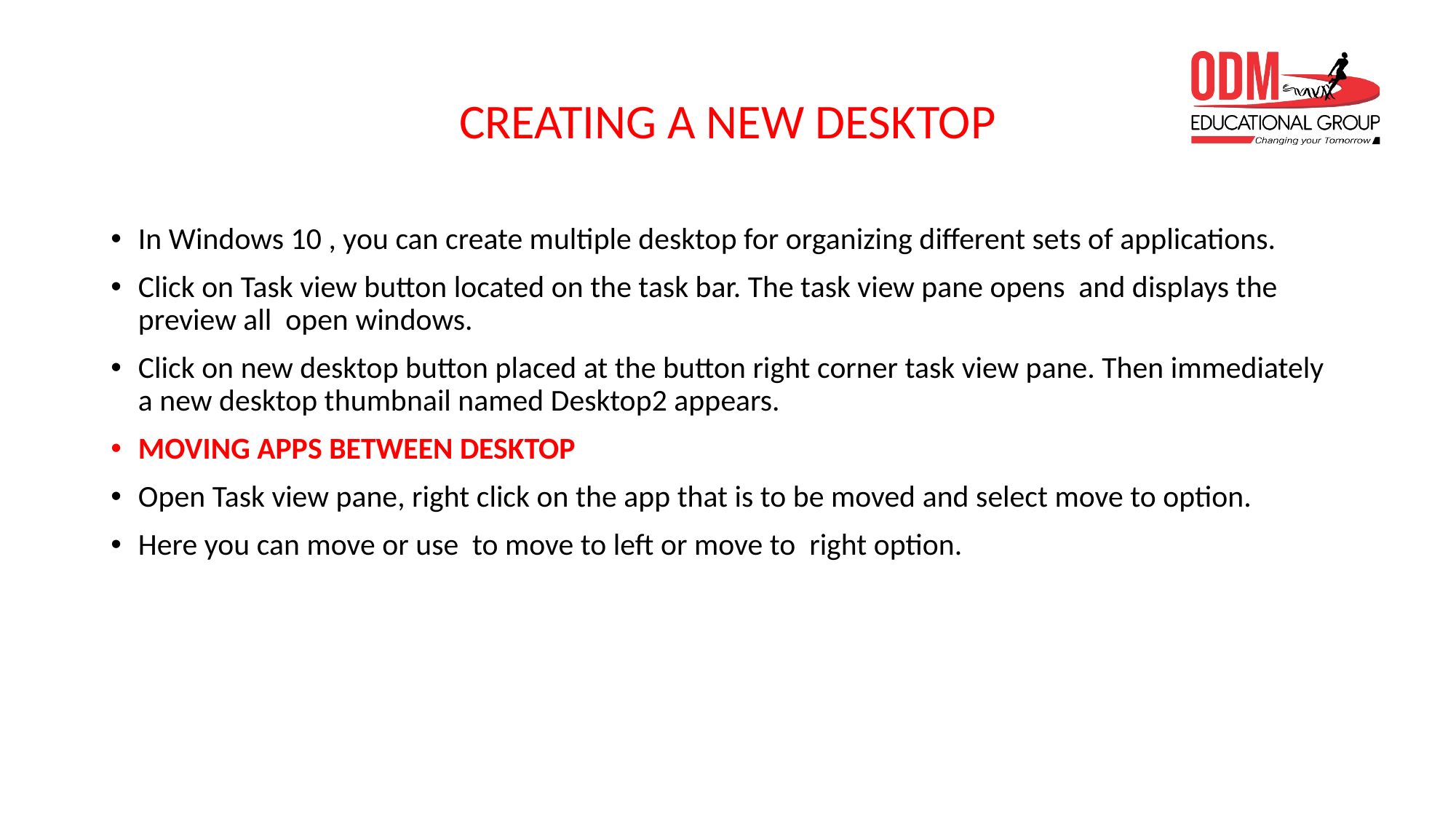

# CREATING A NEW DESKTOP

In Windows 10 , you can create multiple desktop for organizing different sets of applications.
Click on Task view button located on the task bar. The task view pane opens  and displays the preview all  open windows.
Click on new desktop button placed at the button right corner task view pane. Then immediately a new desktop thumbnail named Desktop2 appears.
MOVING APPS BETWEEN DESKTOP
Open Task view pane, right click on the app that is to be moved and select move to option.
Here you can move or use  to move to left or move to  right option.